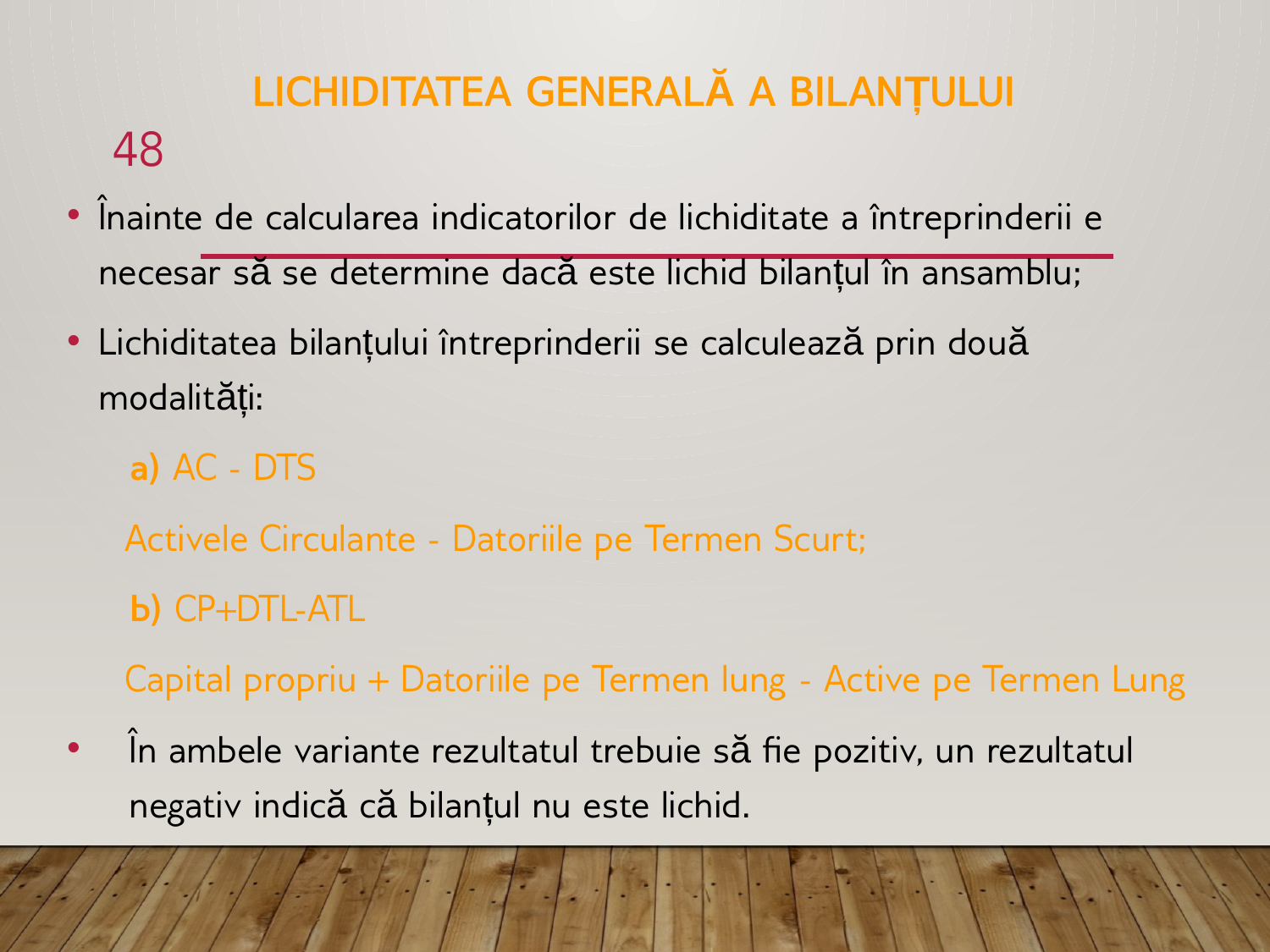

# LICHIDITATEA GENERALĂ A BILANȚULUI
48
Înainte de calcularea indicatorilor de lichiditate a întreprinderii e necesar să se determine dacă este lichid bilanțul în ansamblu;
Lichiditatea bilanțului întreprinderii se calculează prin două modalități:
     a) AC - DTS
     Activele Circulante - Datoriile pe Termen Scurt;
     b) CP+DTL-ATL
     Capital propriu + Datoriile pe Termen lung - Active pe Termen Lung
În ambele variante rezultatul trebuie să fie pozitiv, un rezultatul negativ indică că bilanțul nu este lichid.